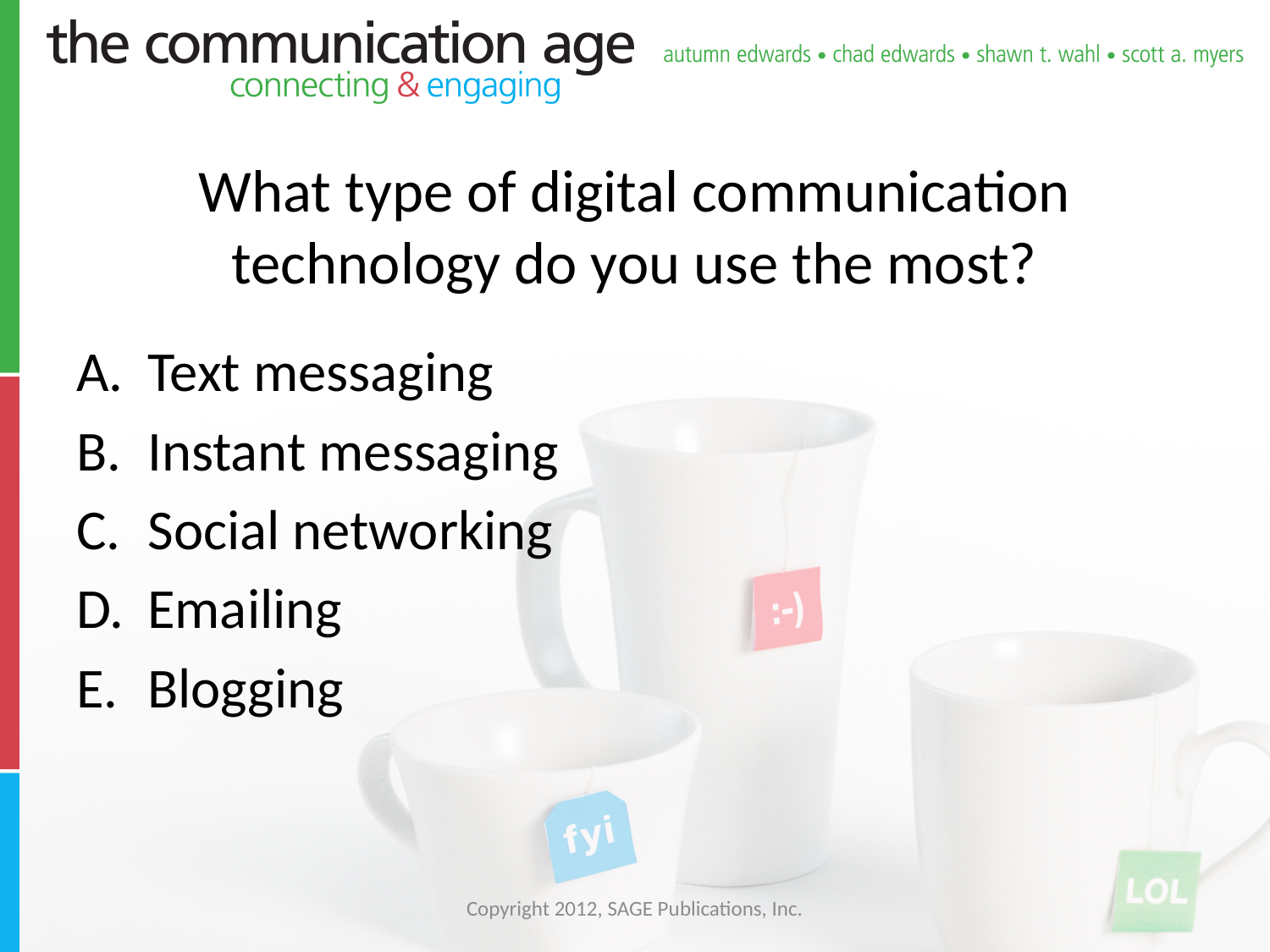

# What type of digital communication technology do you use the most?
Text messaging
Instant messaging
Social networking
Emailing
Blogging

Copyright 2012, SAGE Publications, Inc.